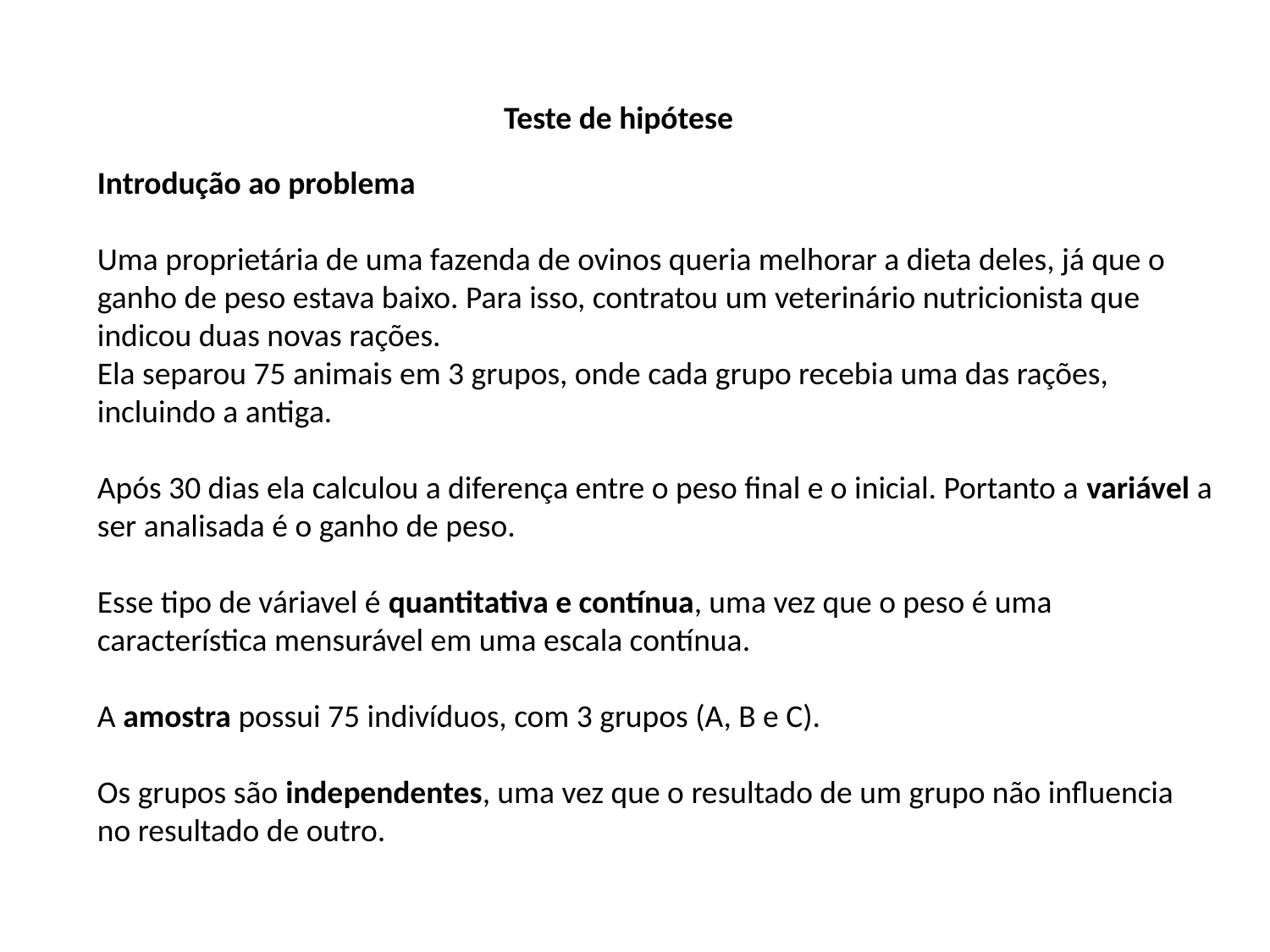

Teste de hipótese
Introdução ao problema

Uma proprietária de uma fazenda de ovinos queria melhorar a dieta deles, já que o ganho de peso estava baixo. Para isso, contratou um veterinário nutricionista que indicou duas novas rações.
Ela separou 75 animais em 3 grupos, onde cada grupo recebia uma das rações, incluindo a antiga.

Após 30 dias ela calculou a diferença entre o peso final e o inicial. Portanto a variável a ser analisada é o ganho de peso.

Esse tipo de váriavel é quantitativa e contínua, uma vez que o peso é uma característica mensurável em uma escala contínua.

A amostra possui 75 indivíduos, com 3 grupos (A, B e C).

Os grupos são independentes, uma vez que o resultado de um grupo não influencia no resultado de outro.